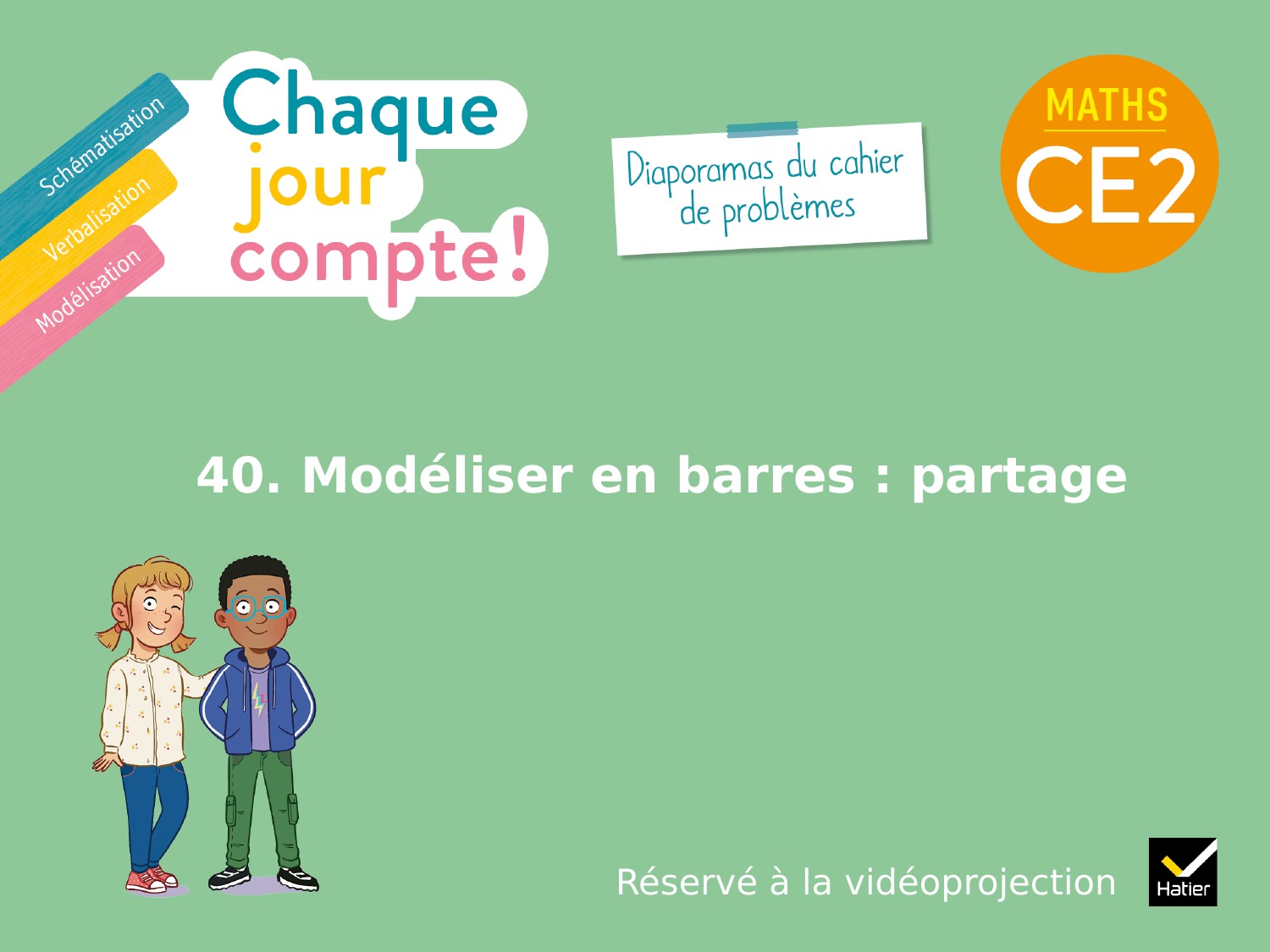

# 40. Modéliser en barres : partage